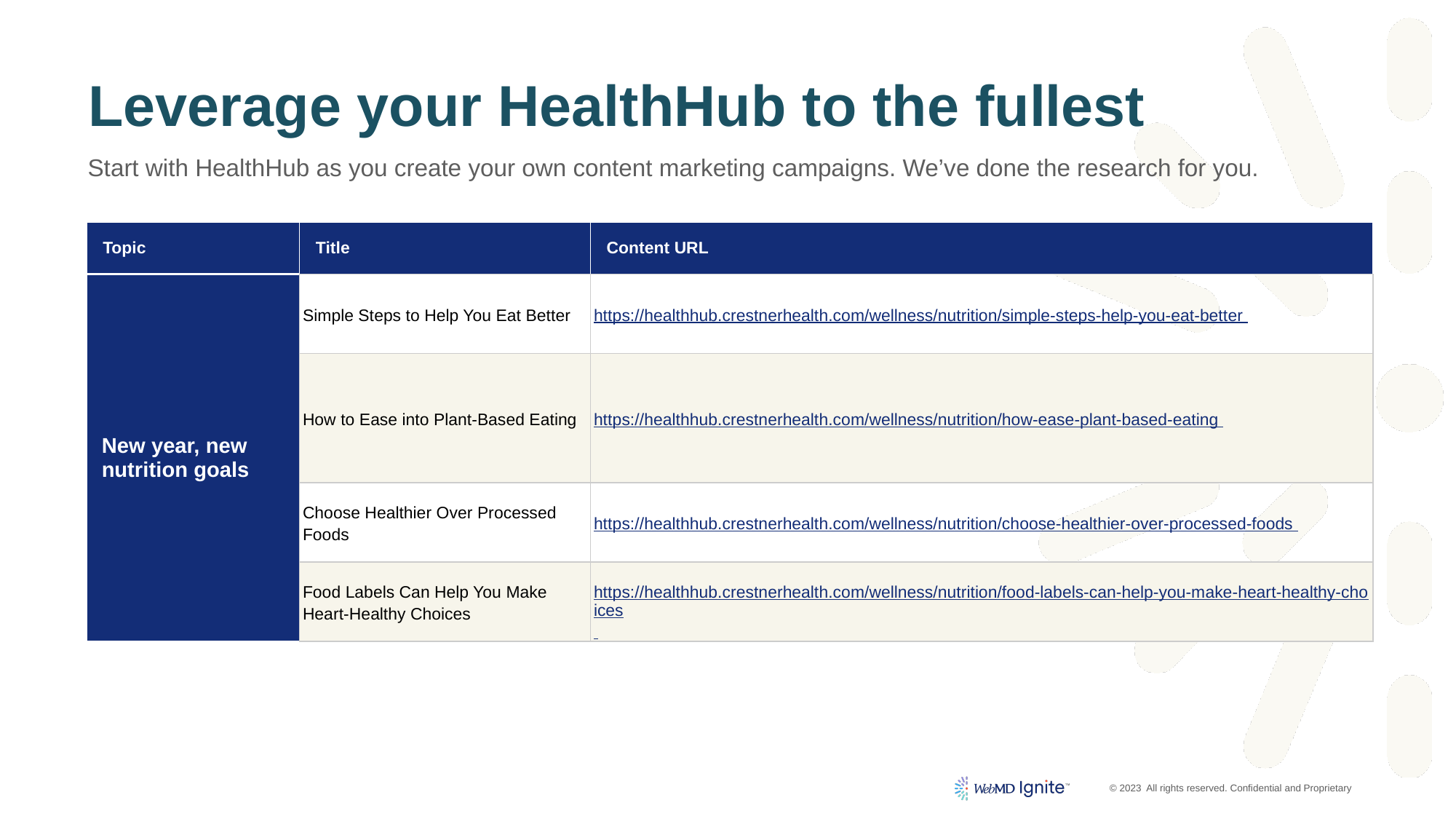

# Leverage your HealthHub to the fullest
Start with HealthHub as you create your own content marketing campaigns. We’ve done the research for you.
| Topic | Title | Content URL |
| --- | --- | --- |
| New year, new nutrition goals | Simple Steps to Help You Eat Better | https://healthhub.crestnerhealth.com/wellness/nutrition/simple-steps-help-you-eat-better |
|  | How to Ease into Plant-Based Eating | https://healthhub.crestnerhealth.com/wellness/nutrition/how-ease-plant-based-eating |
|  | Choose Healthier Over Processed Foods | https://healthhub.crestnerhealth.com/wellness/nutrition/choose-healthier-over-processed-foods |
|  | Food Labels Can Help You Make Heart-Healthy Choices | https://healthhub.crestnerhealth.com/wellness/nutrition/food-labels-can-help-you-make-heart-healthy-choices |